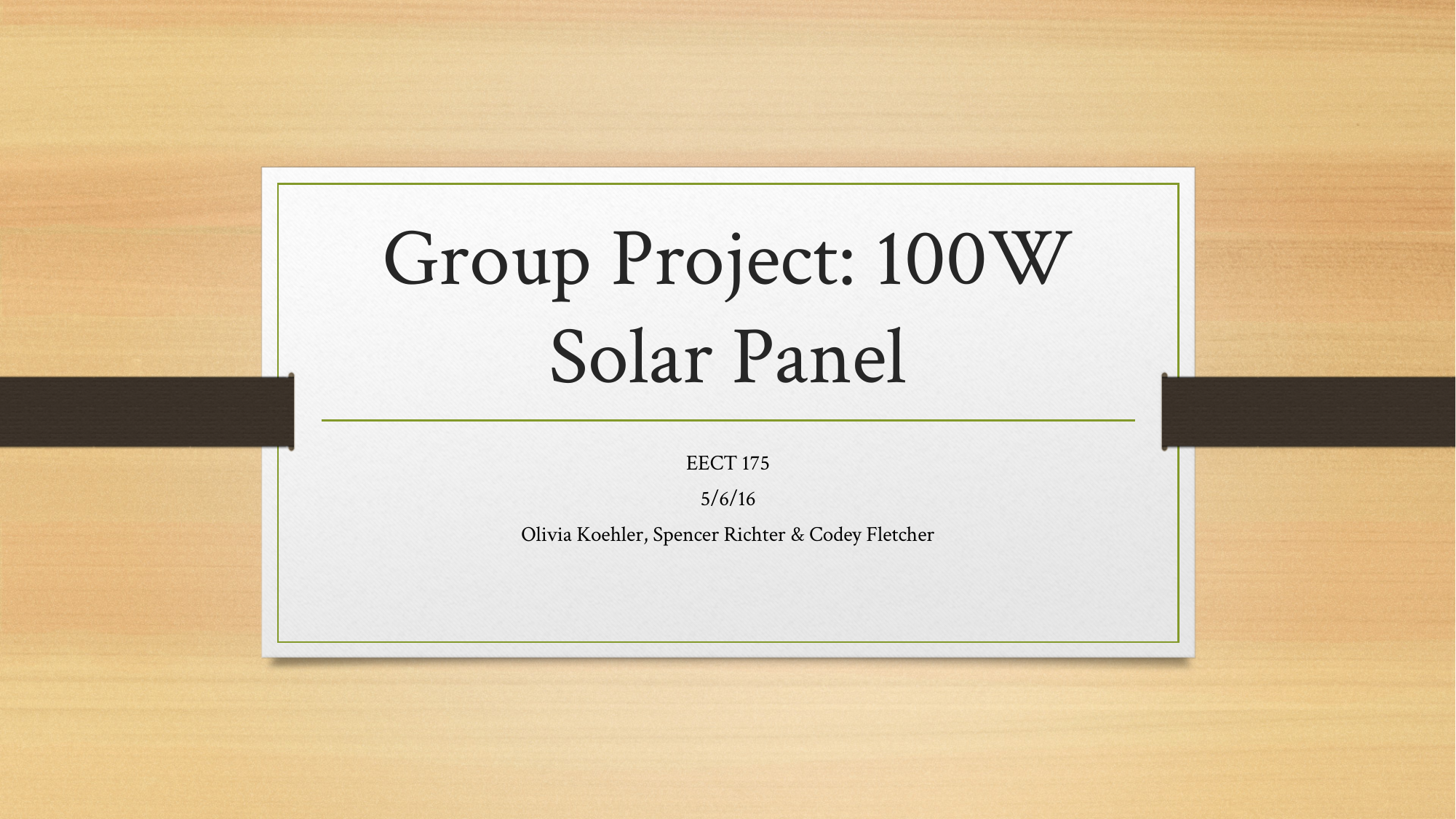

# Group Project: 100W Solar Panel
EECT 175
5/6/16
Olivia Koehler, Spencer Richter & Codey Fletcher